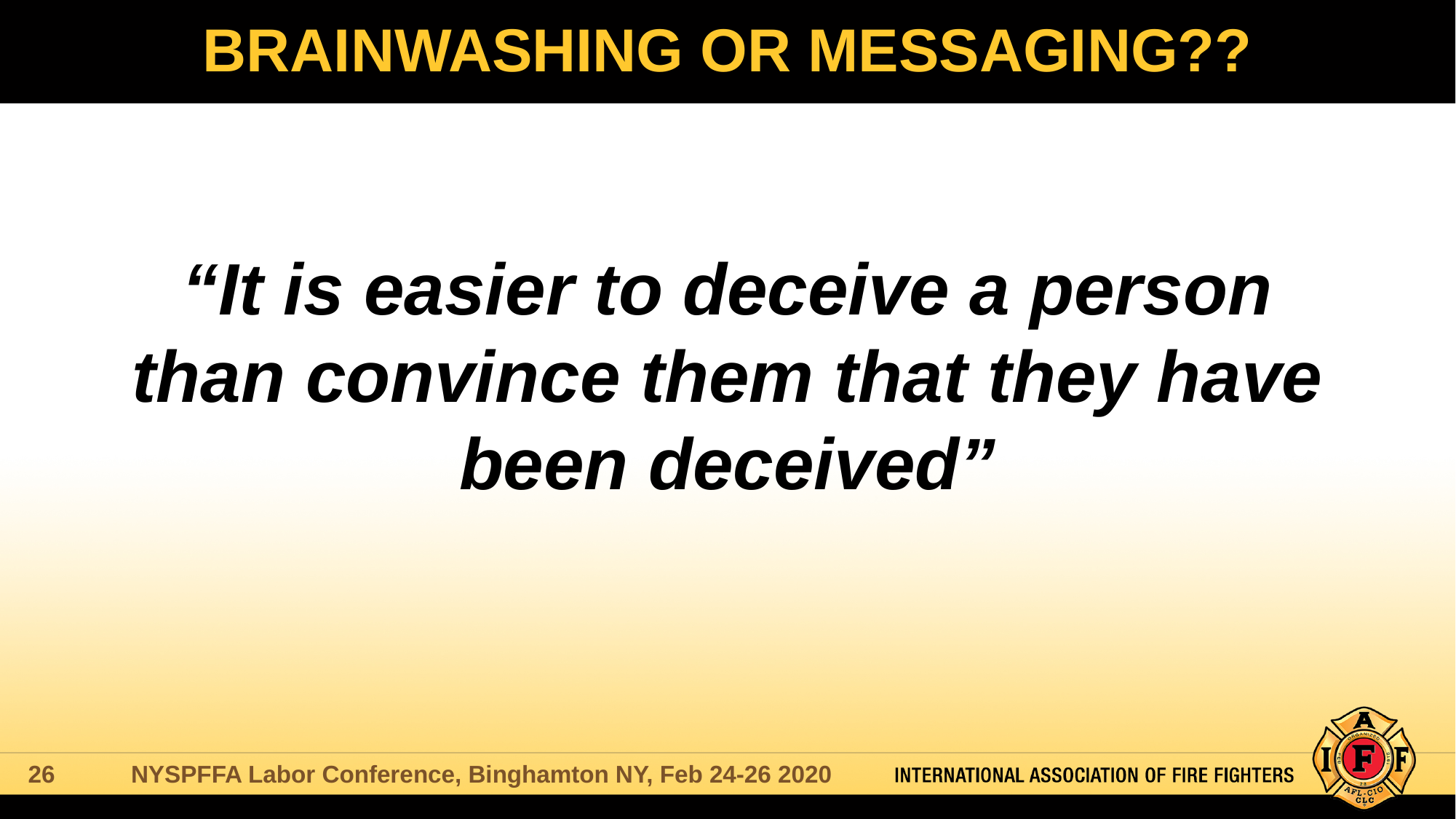

# BRAINWASHING OR MESSAGING??
“It is easier to deceive a person than convince them that they have been deceived”
NYSPFFA Labor Conference, Binghamton NY, Feb 24-26 2020